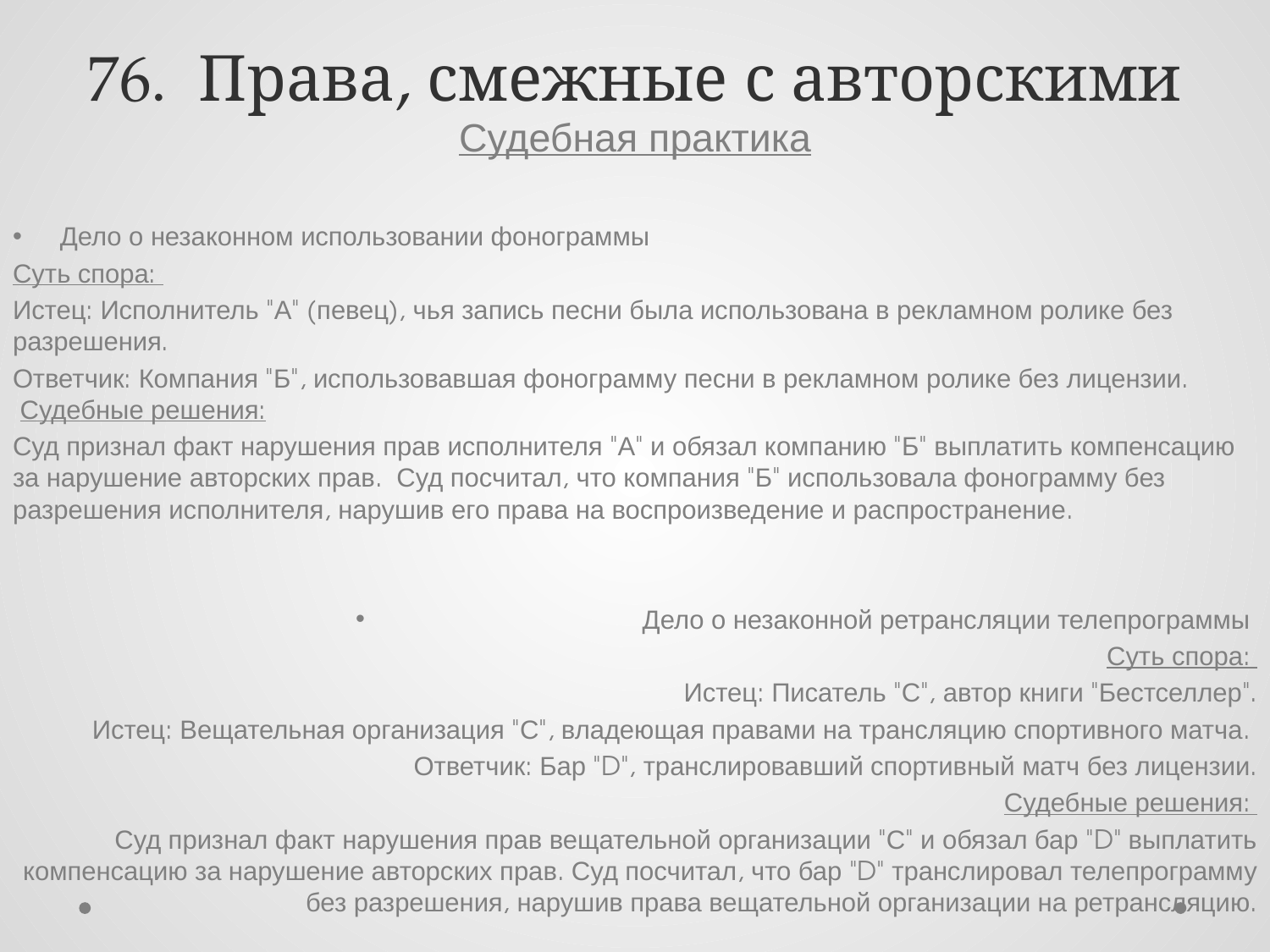

# 76.  Права, смежные с авторскими
Судебная практика

Дело о незаконном использовании фонограммы
Суть спора:
Истец: Исполнитель "А" (певец), чья запись песни была использована в рекламном ролике без разрешения.
Ответчик: Компания "Б", использовавшая фонограмму песни в рекламном ролике без лицензии.
 Судебные решения:
Суд признал факт нарушения прав исполнителя "А" и обязал компанию "Б" выплатить компенсацию за нарушение авторских прав.  Суд посчитал, что компания "Б" использовала фонограмму без разрешения исполнителя, нарушив его права на воспроизведение и распространение.

Дело о незаконной ретрансляции телепрограммы
Суть спора:
Истец: Писатель "С", автор книги "Бестселлер".
Истец: Вещательная организация "С", владеющая правами на трансляцию спортивного матча.
Ответчик: Бар "D", транслировавший спортивный матч без лицензии.
 Судебные решения:
Суд признал факт нарушения прав вещательной организации "С" и обязал бар "D" выплатить компенсацию за нарушение авторских прав. Суд посчитал, что бар "D" транслировал телепрограмму без разрешения, нарушив права вещательной организации на ретрансляцию.